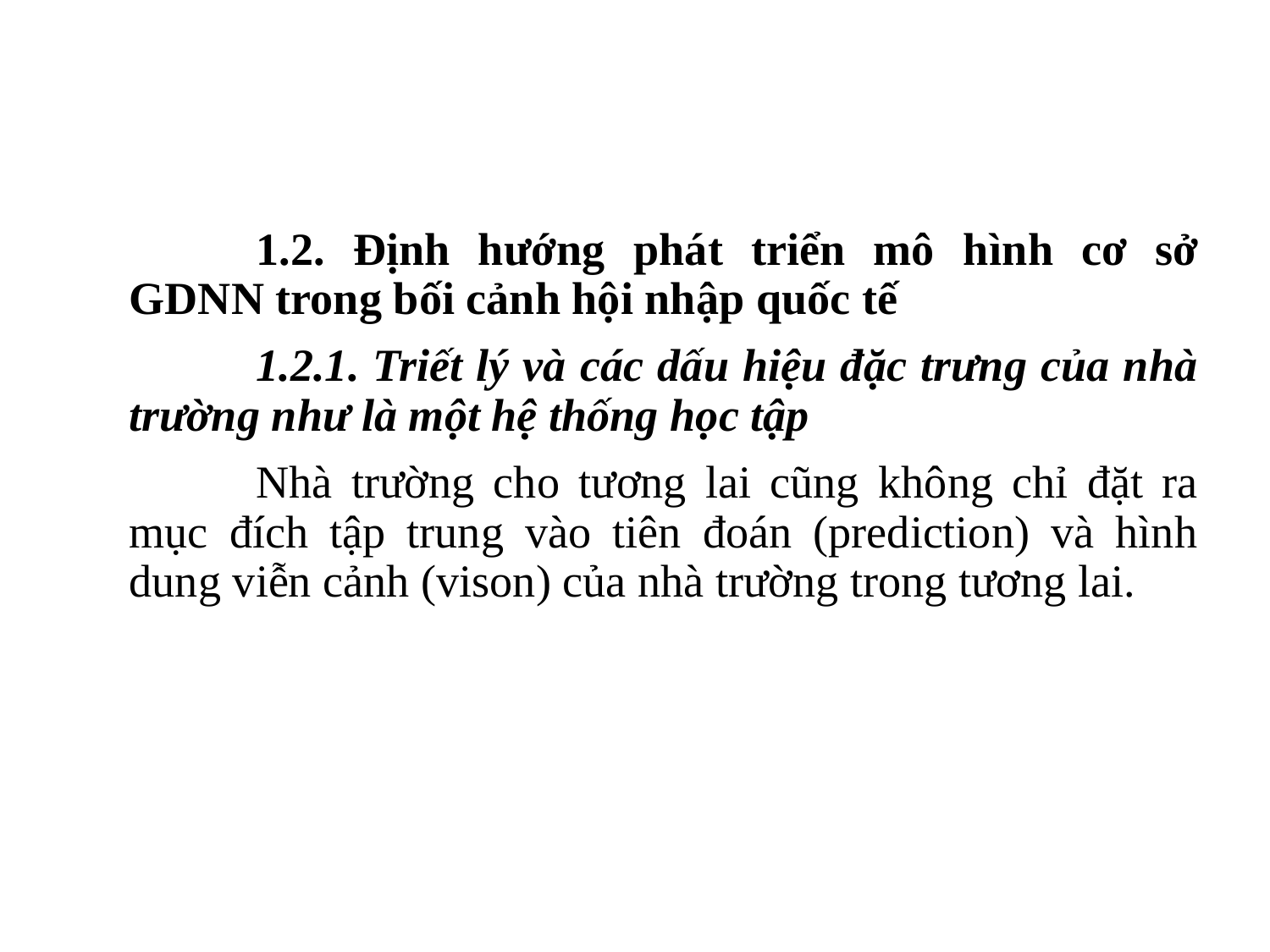

1.2. Định hướng phát triển mô hình cơ sở GDNN trong bối cảnh hội nhập quốc tế
	1.2.1. Triết lý và các dấu hiệu đặc trưng của nhà trường như là một hệ thống học tập
	Nhà trường cho tương lai cũng không chỉ đặt ra mục đích tập trung vào tiên đoán (prediction) và hình dung viễn cảnh (vison) của nhà trường trong tương lai.